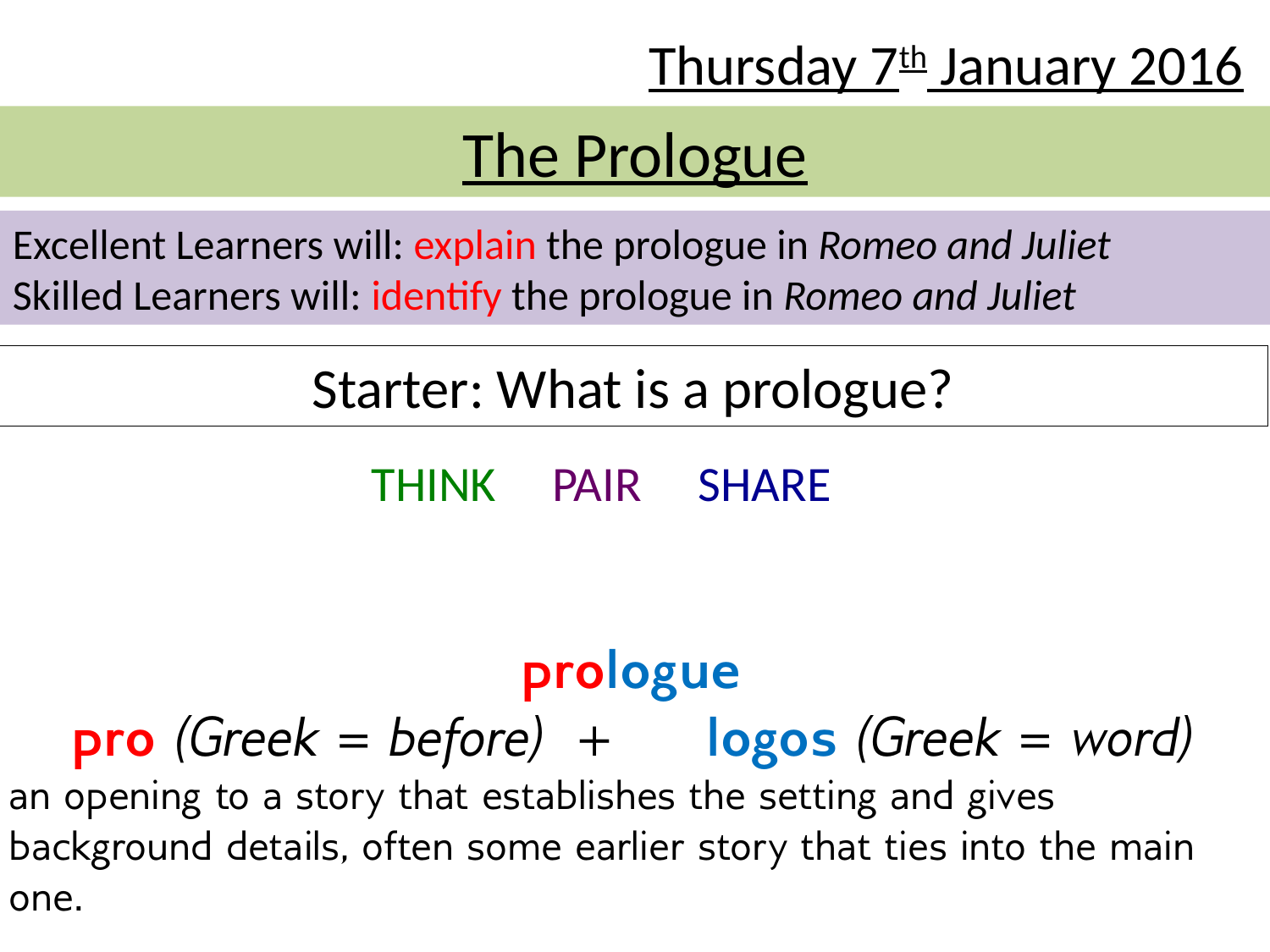

Thursday 7th January 2016
# The Prologue
Excellent Learners will: explain the prologue in Romeo and Juliet
Skilled Learners will: identify the prologue in Romeo and Juliet
Starter: What is a prologue?
THINK     PAIR     SHARE
prologue
pro (Greek = before)	+	logos (Greek = word)
an opening to a story that establishes the setting and gives background details, often some earlier story that ties into the main one.